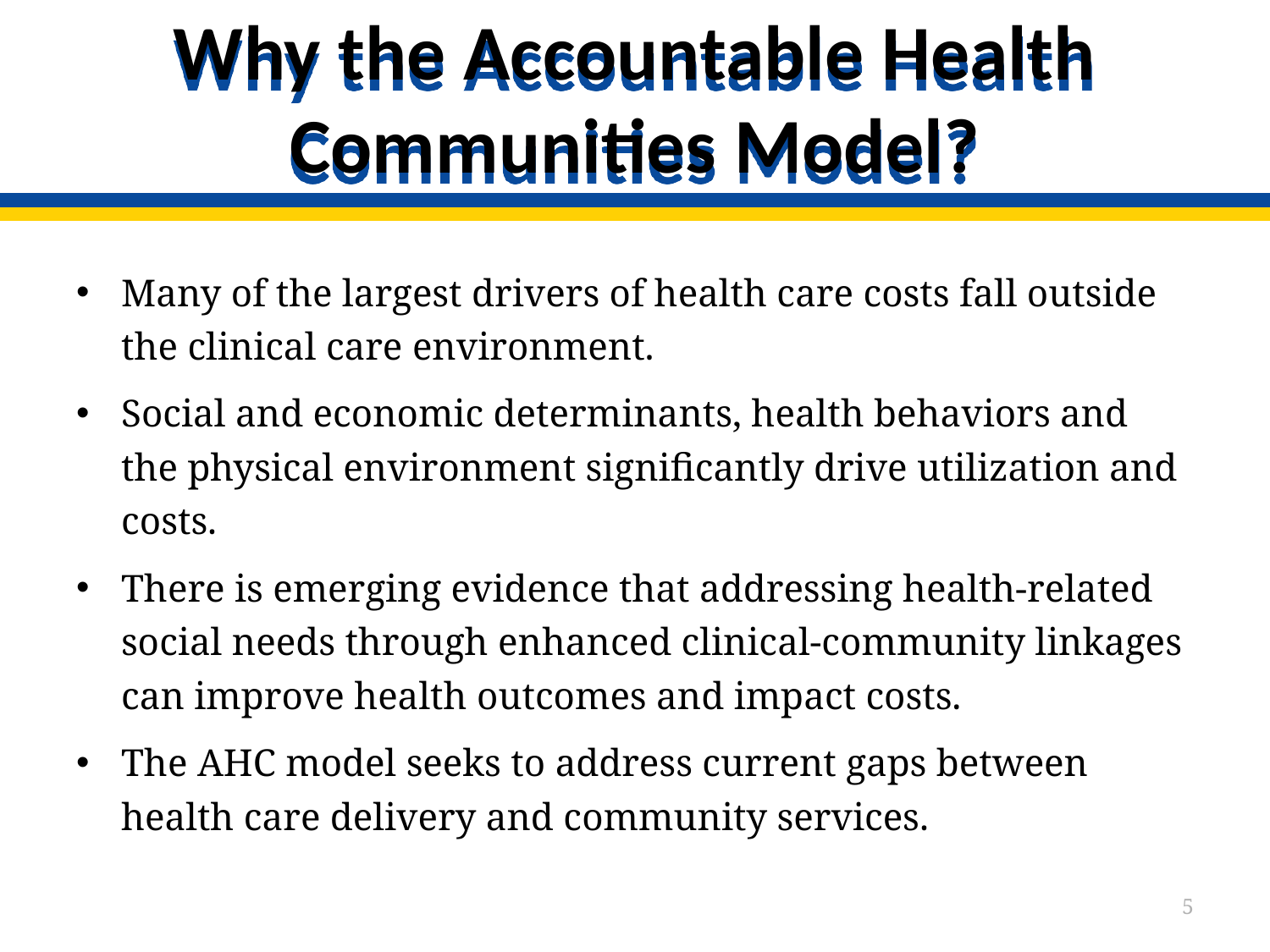

# Why the Accountable Health Communities Model?
Many of the largest drivers of health care costs fall outside the clinical care environment.
Social and economic determinants, health behaviors and the physical environment significantly drive utilization and costs.
There is emerging evidence that addressing health-related social needs through enhanced clinical-community linkages can improve health outcomes and impact costs.
The AHC model seeks to address current gaps between health care delivery and community services.
5